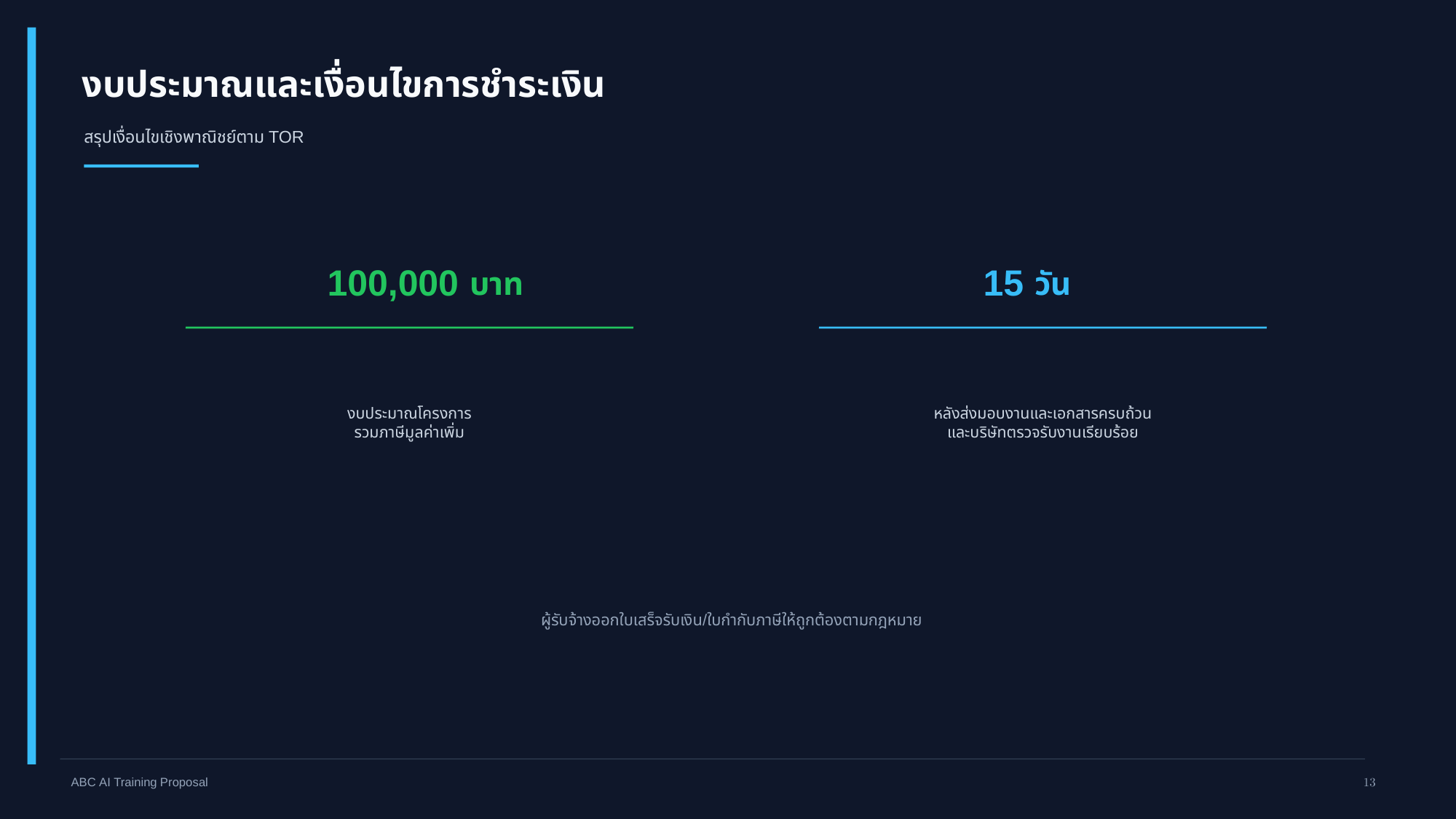

งบประมาณและเงื่อนไขการชำระเงิน
สรุปเงื่อนไขเชิงพาณิชย์ตาม TOR

100,000
15
บาท
วัน

งบประมาณโครงการ
รวมภาษีมูลค่าเพิ่ม
หลังส่งมอบงานและเอกสารครบถ้วน
และบริษัทตรวจรับงานเรียบร้อย
ผู้รับจ้างออกใบเสร็จรับเงิน/ใบกำกับภาษีให้ถูกต้องตามกฎหมาย

ABC AI Training Proposal
13